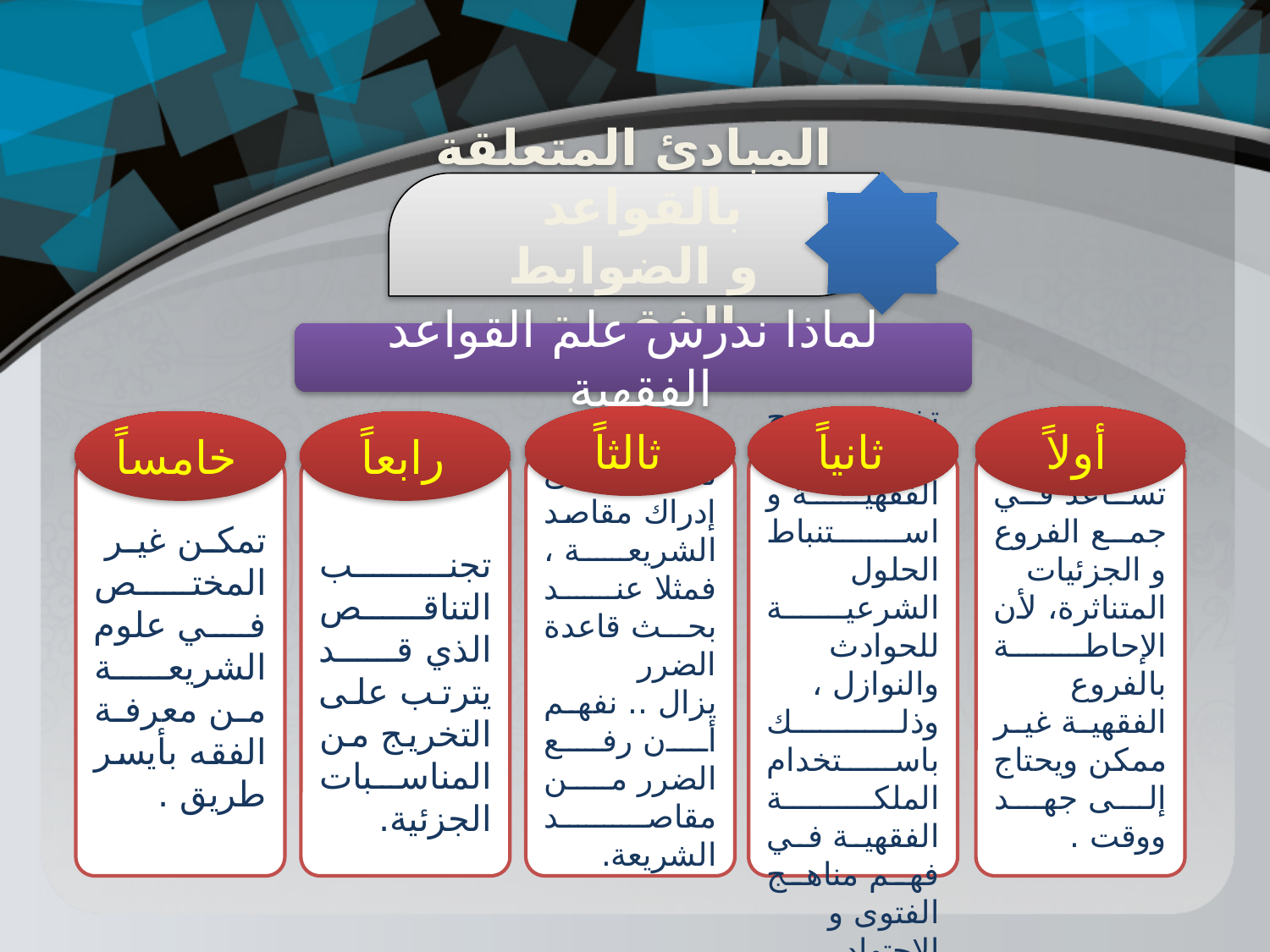

المبادئ المتعلقة بالقواعد
و الضوابط الفقهية
لماذا ندرس علم القواعد الفقهية
ثالثاً
ثانياً
أولاً
خامساً
رابعاً
تساعد على إدراك مقاصد الشريعة ، فمثلا عند بحث قاعدة الضرر يزال .. نفهم أن رفع الضرر من مقاصد الشريعة.

تخريج الفروع الفقهية و استنباط الحلول الشرعية للحوادث والنوازل ، وذلك باستخدام الملكة الفقهية في فهم مناهج الفتوى و الاجتهاد .
تساعد في جمع الفروع و الجزئيات المتناثرة، لأن الإحاطة بالفروع الفقهية غير ممكن ويحتاج إلى جهد ووقت .
تمكن غير  المختص في علوم الشريعة من معرفة الفقه بأيسر طريق .

تجنب التناقص الذي قد يترتب على التخريج من المناسبات الجزئية.